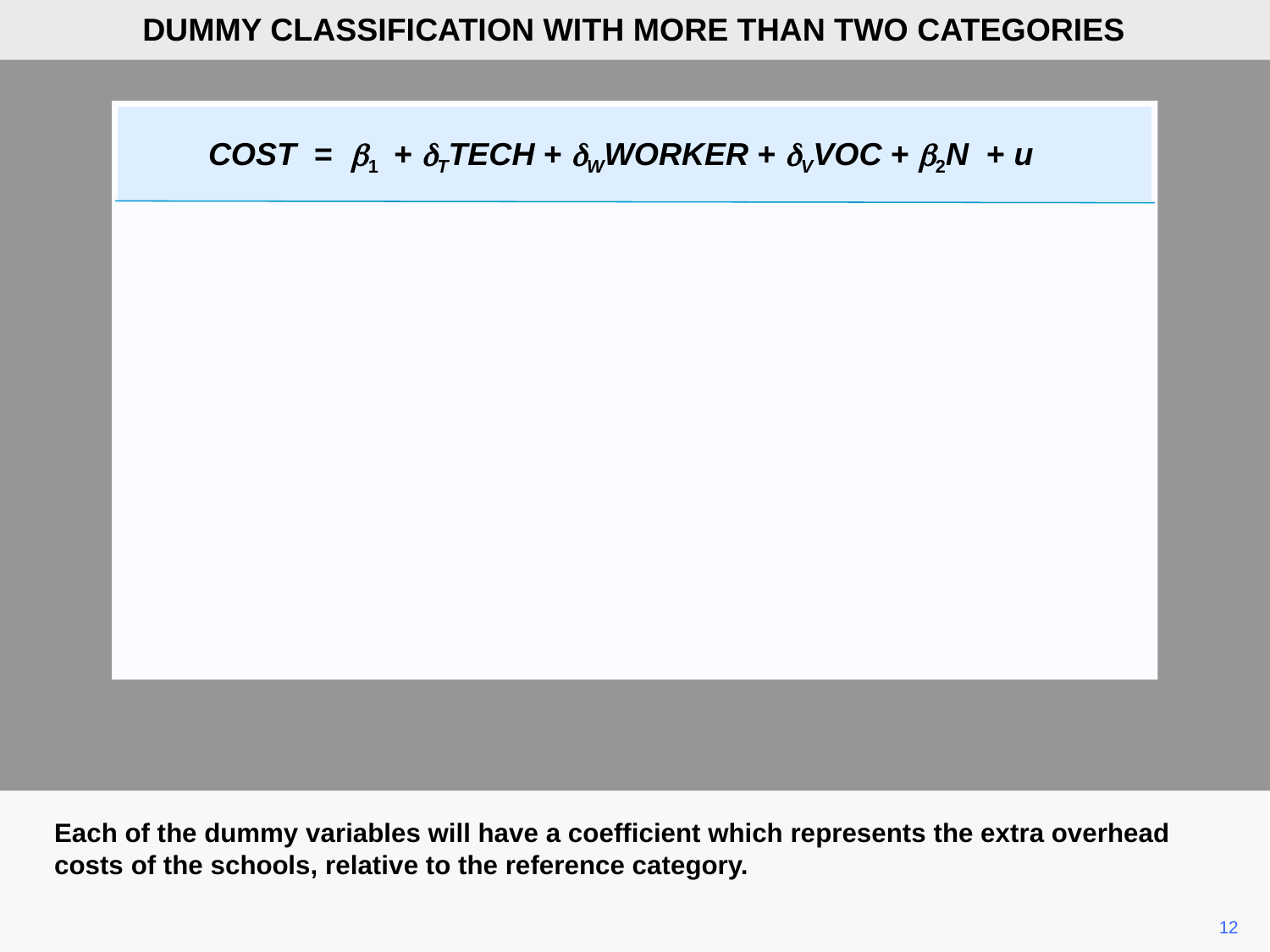

DUMMY CLASSIFICATION WITH MORE THAN TWO CATEGORIES

COST  =  β1 + δTTECH + δWWORKER + δVVOC + β2N  + u

Each of the dummy variables will have a coefficient which represents the extra overhead costs of the schools, relative to the reference category.
12